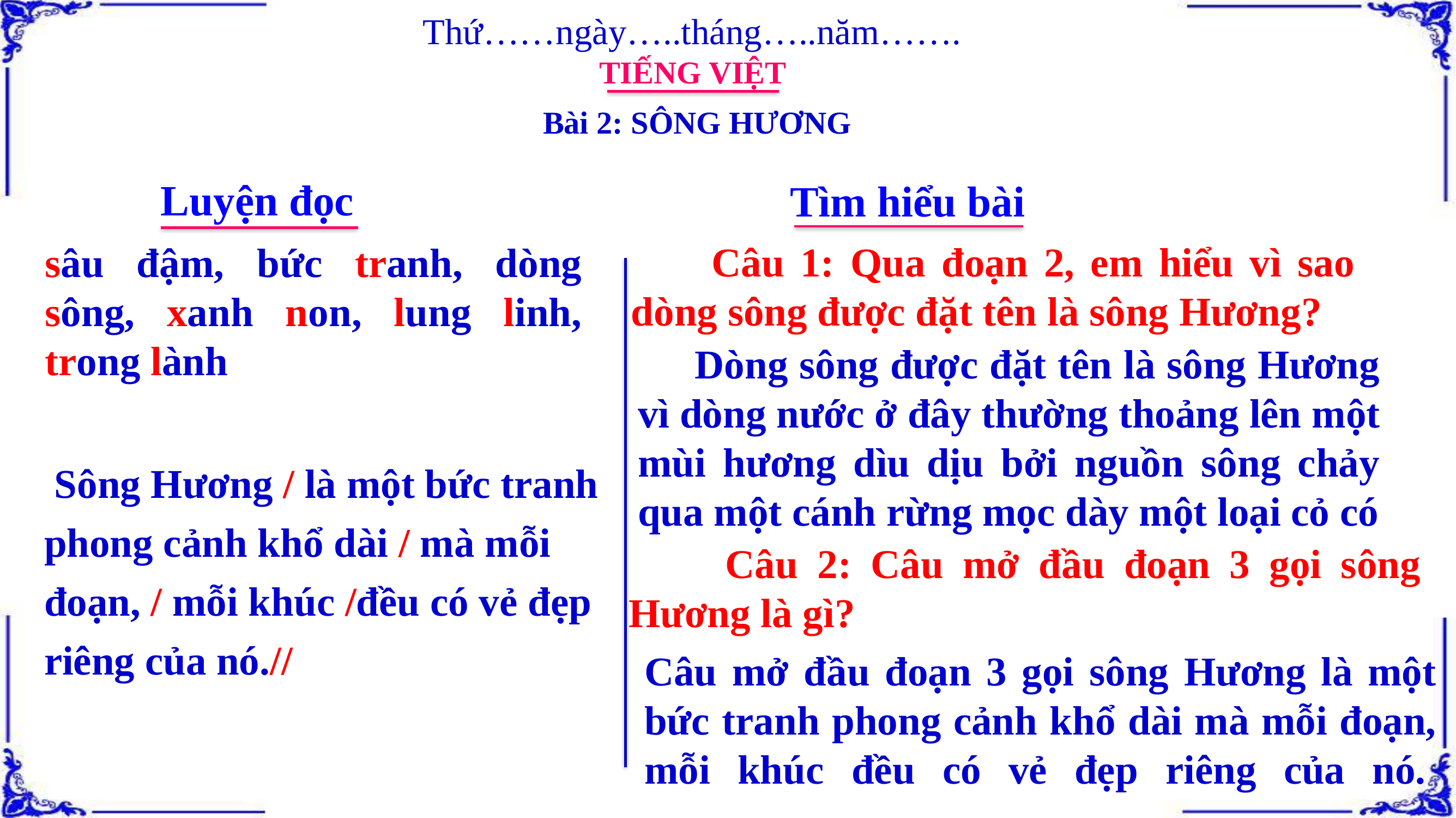

Thứ……ngày…..tháng…..năm…….
TIẾNG VIỆT
Bài 2: SÔNG HƯƠNG
Luyện đọc
Tìm hiểu bài
     Câu 1: Qua đoạn 2, em hiểu vì sao dòng sông được đặt tên là sông Hương?
sâu đậm, bức tranh, dòng sông, xanh non, lung linh, trong lành

     Dòng sông được đặt tên là sông Hương vì dòng nước ở đây thường thoảng lên một mùi hương dìu dịu bởi nguồn sông chảy qua một cánh rừng mọc dày một loại cỏ có
 Sông Hương / là một bức tranh phong cảnh khổ dài / mà mỗi đoạn, / mỗi khúc /đều có vẻ đẹp riêng của nó.//
     Câu 2: Câu mở đầu đoạn 3 gọi sông Hương là gì?
Câu mở đầu đoạn 3 gọi sông Hương là một bức tranh phong cảnh khổ dài mà mỗi đoạn, mỗi khúc đều có vẻ đẹp riêng của nó.